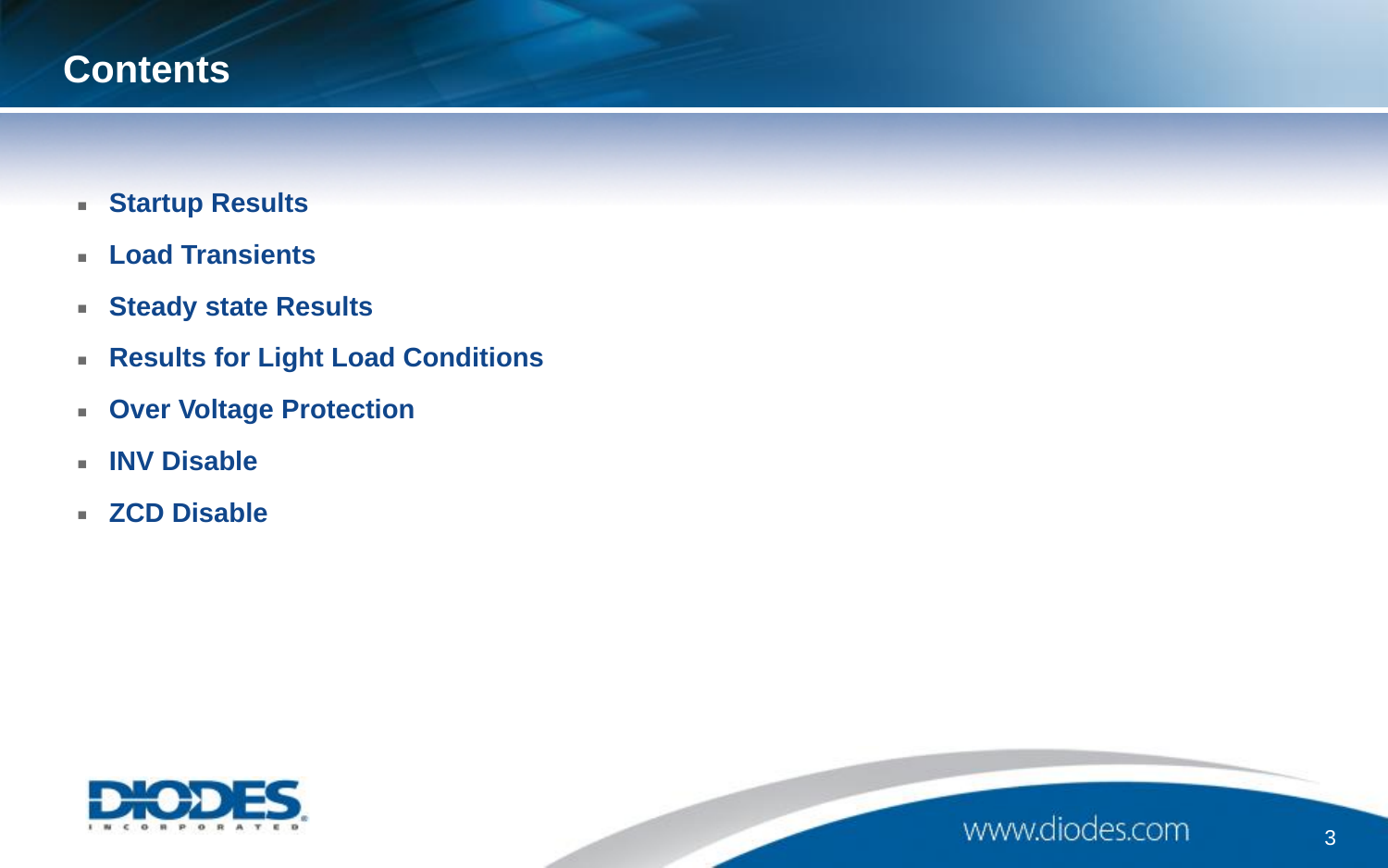

# Contents

Startup Results
Load Transients
Steady state Results
Results for Light Load Conditions
Over Voltage Protection
INV Disable
ZCD Disable

3